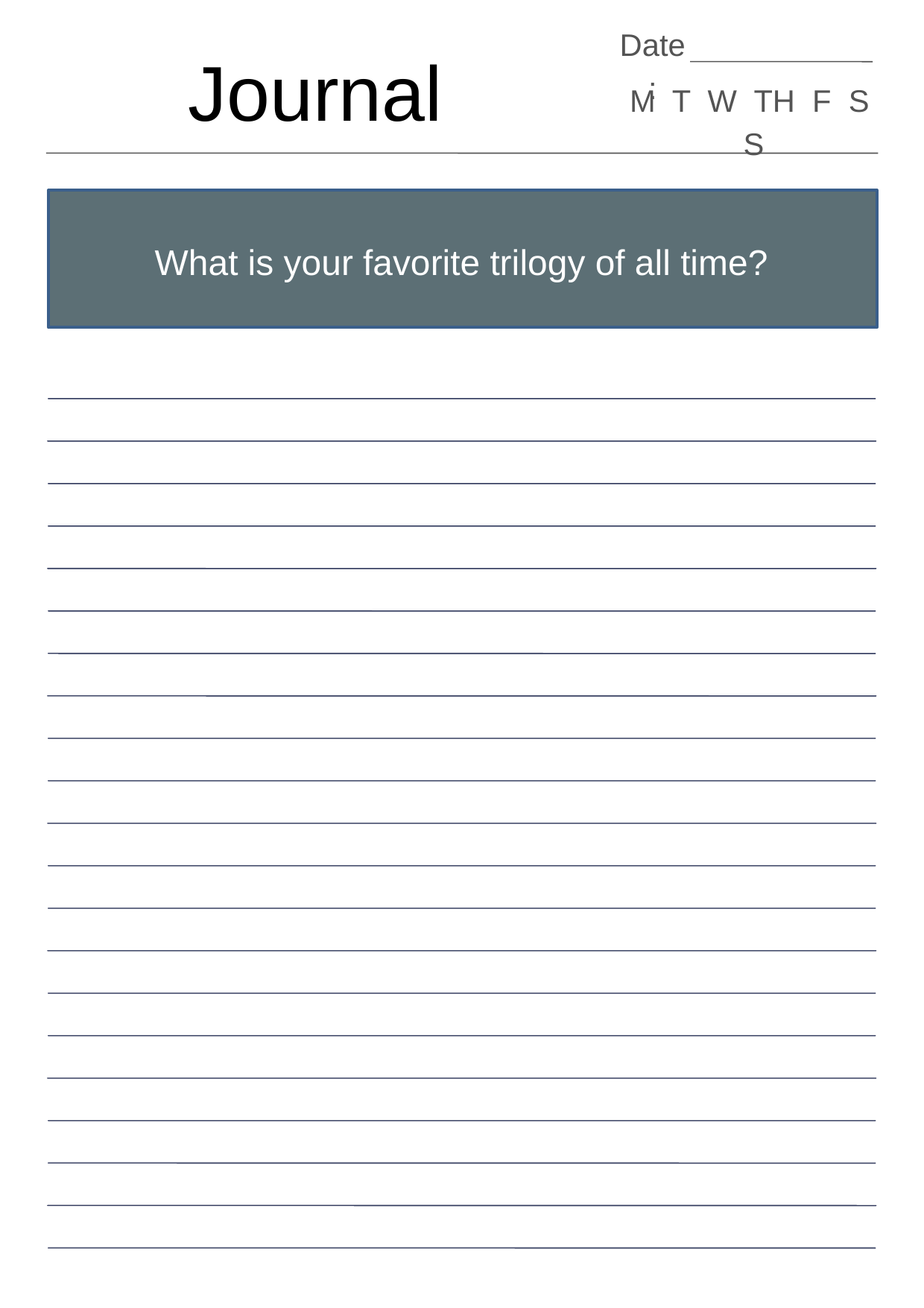

Date:
Journal

M  T  W  TH  F  S  S

What is your favorite trilogy of all time?